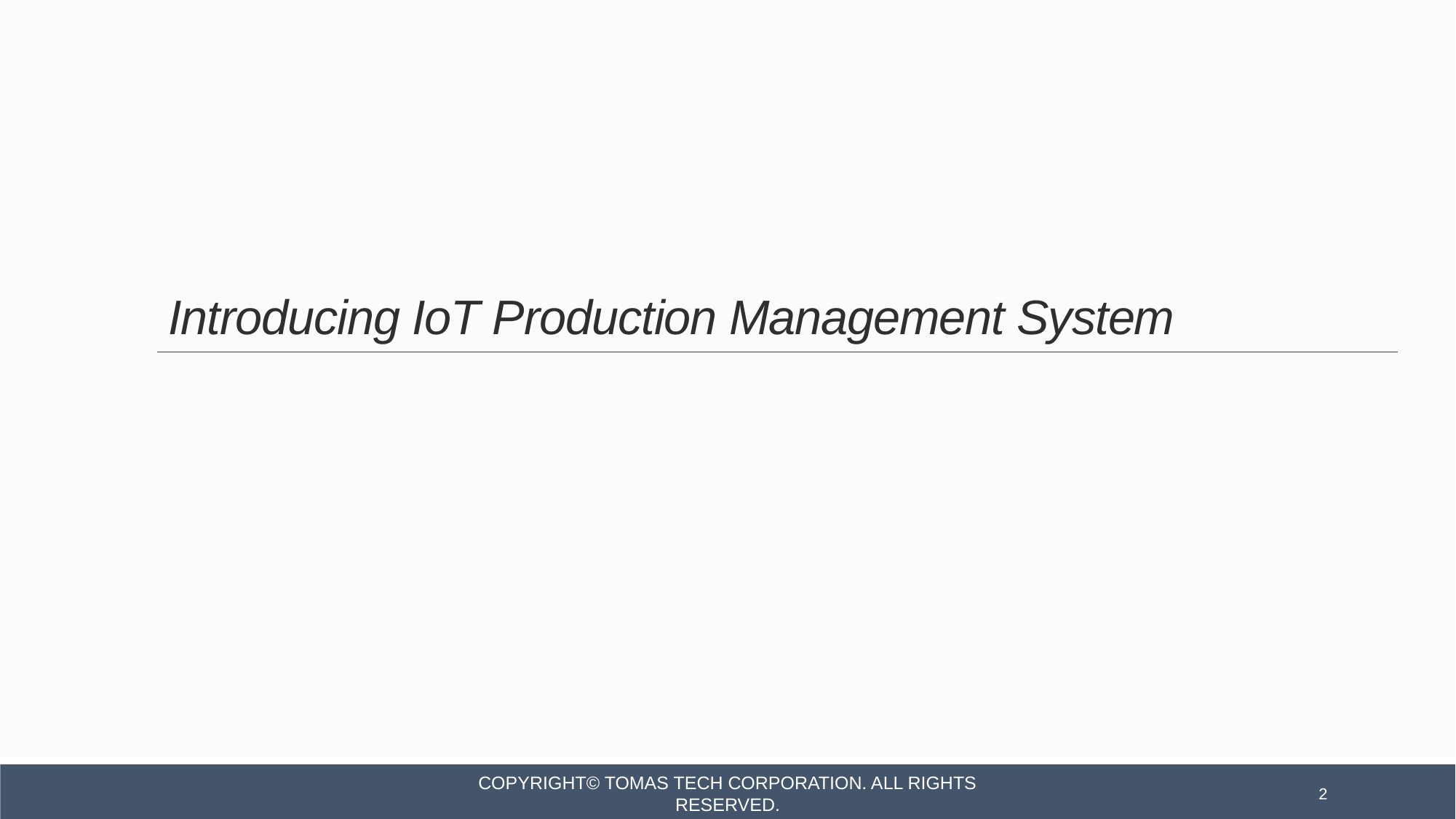

Introducing IoT Production Management System
Copyright© TOMAS TECH CORPORATION. All rights reserved.
2